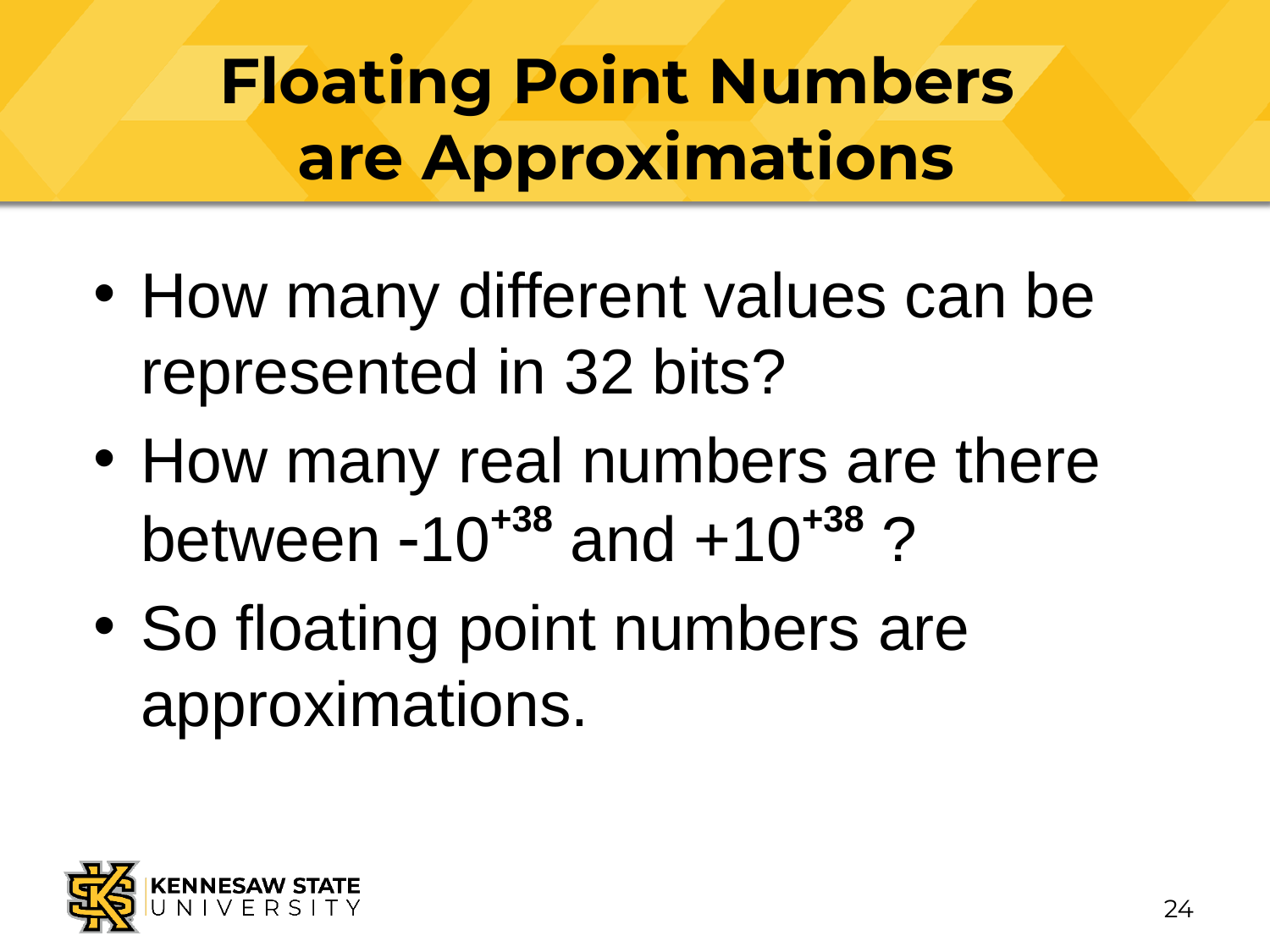

# Floating Point Numbers are Approximations
How many different values can be represented in 32 bits?
How many real numbers are there between −10+38 and +10+38 ?
So floating point numbers are approximations.
24